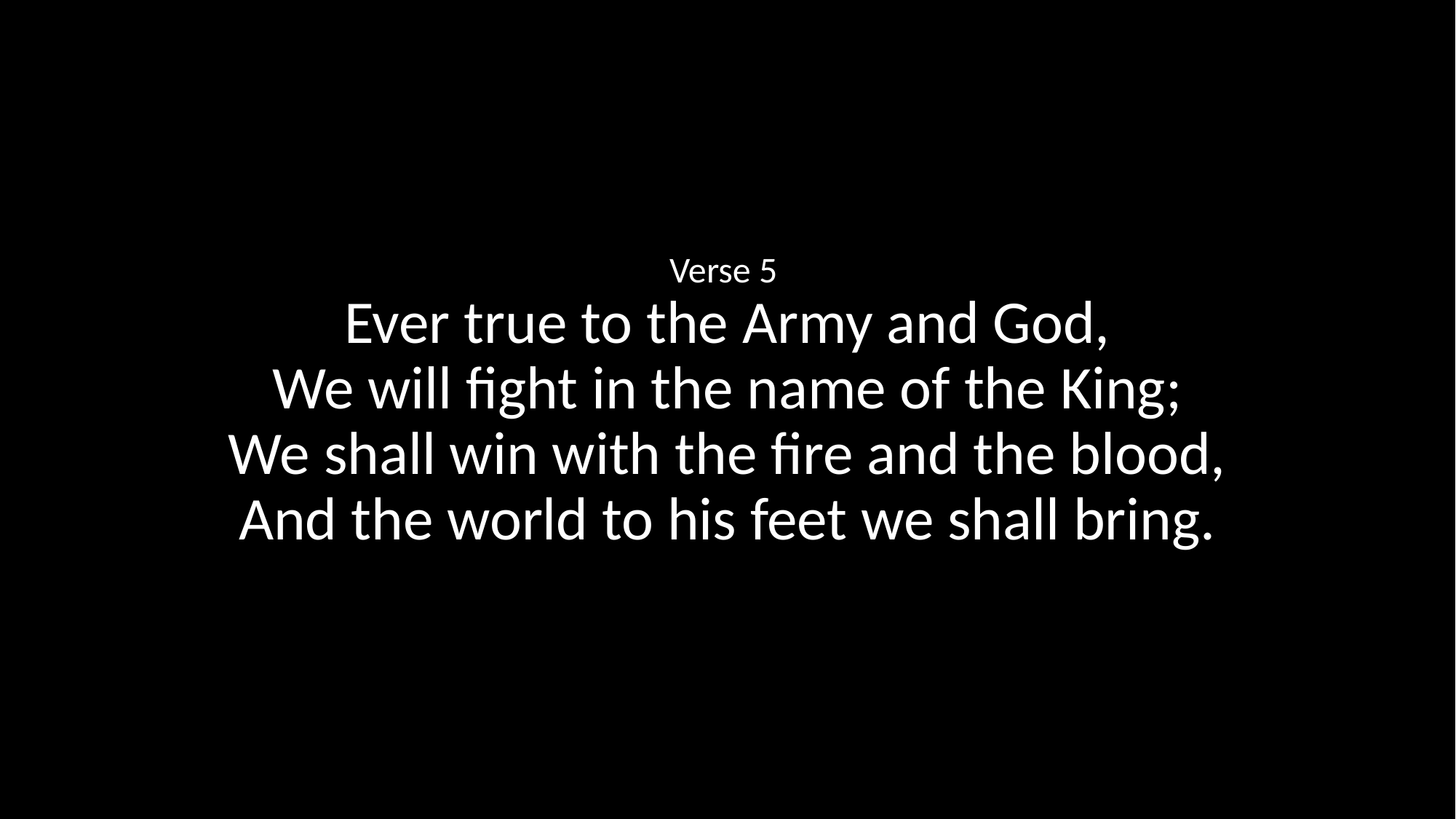

Verse 5
Ever true to the Army and God,
We will fight in the name of the King;
We shall win with the fire and the blood,
And the world to his feet we shall bring.